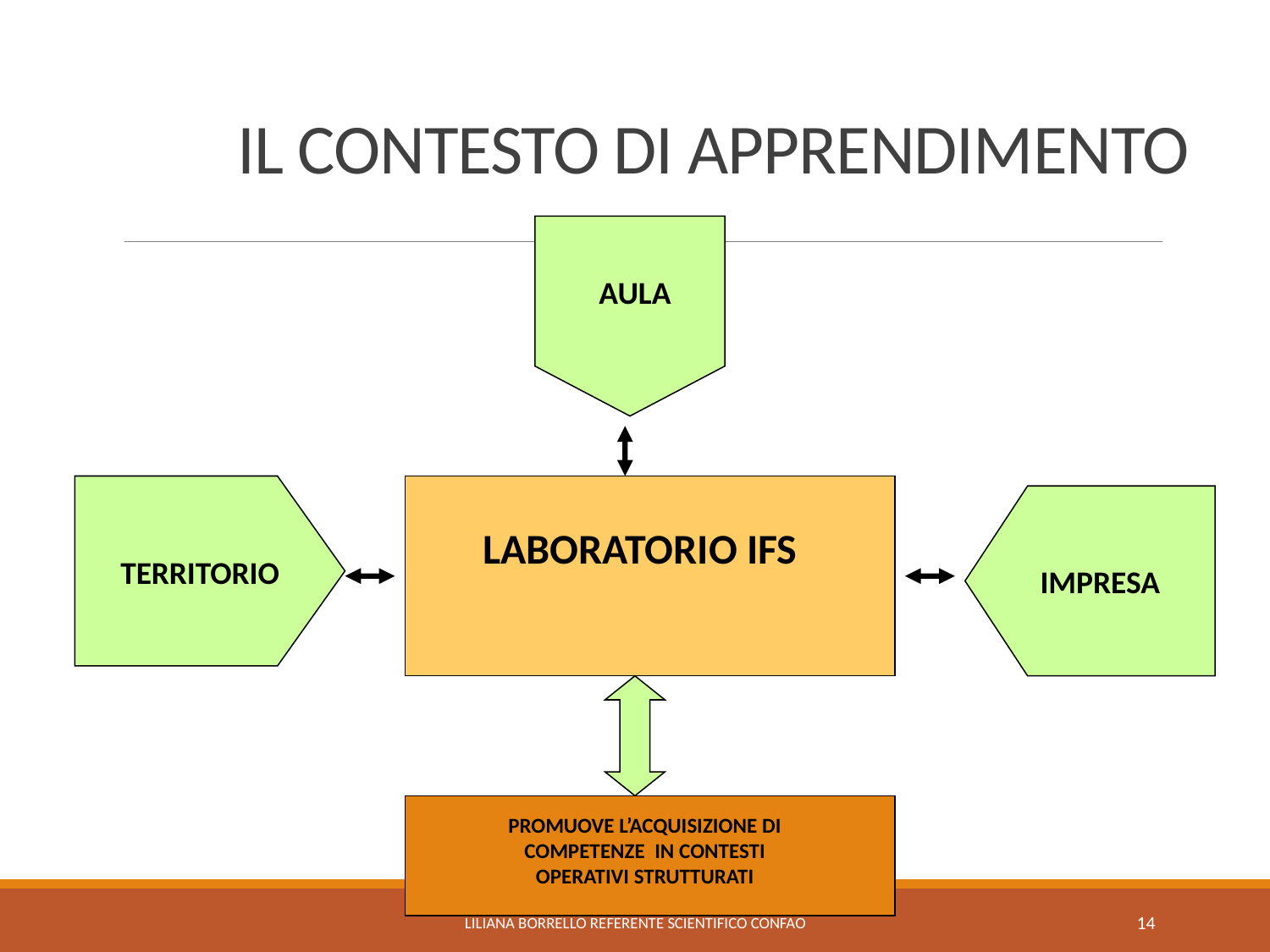

# IL CONTESTO DI APPRENDIMENTO

AULA

LABORATORIO IFS
TERRITORIO
IMPRESA

PROMUOVE L’ACQUISIZIONE DI COMPETENZE  IN CONTESTI OPERATIVI STRUTTURATI
LILIANA BORRELLO referente scientifico Confao
14